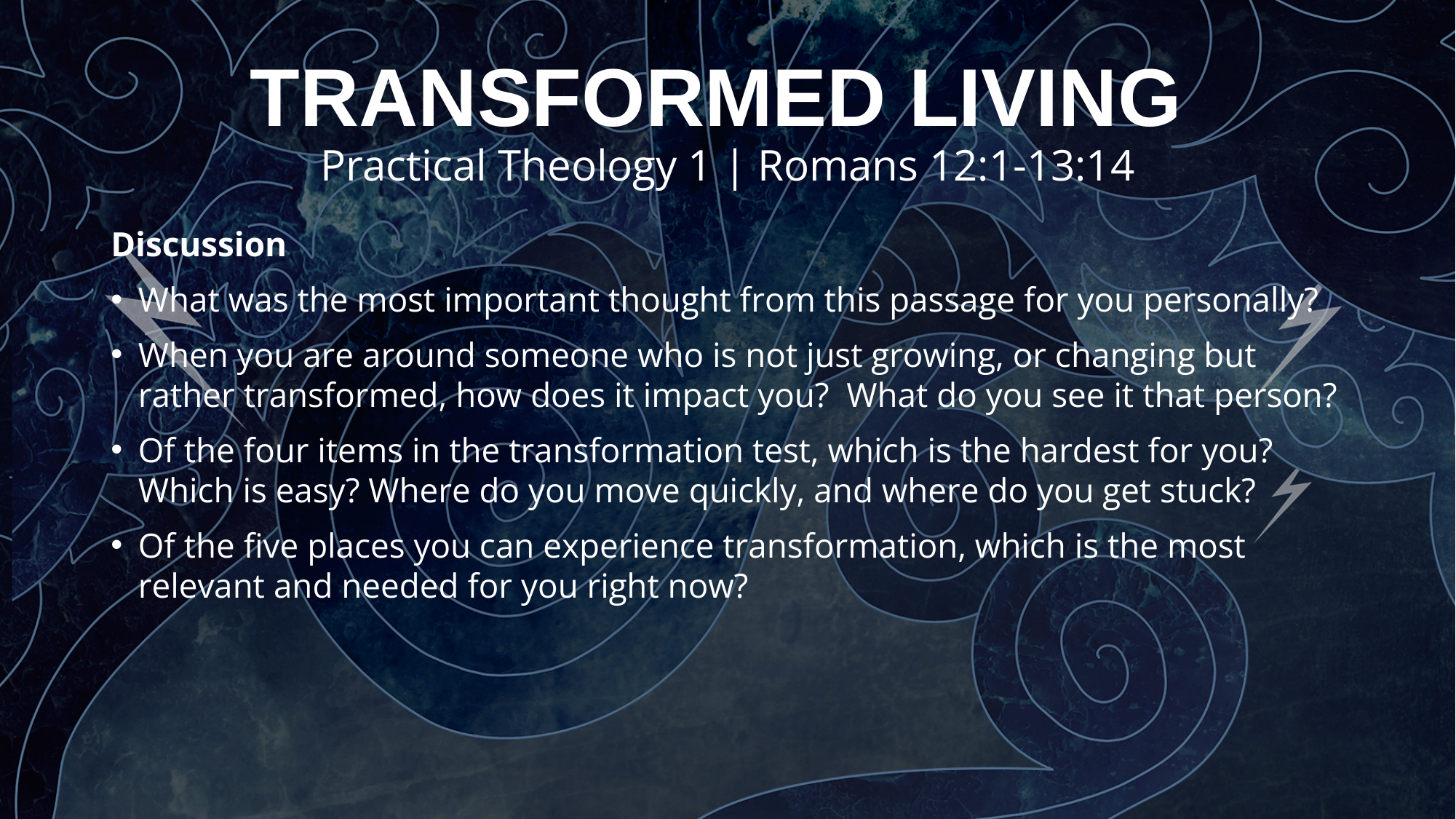

# TRANSFORMED LIVING Practical Theology 1 | Romans 12:1-13:14
Discussion
What was the most important thought from this passage for you personally?
When you are around someone who is not just growing, or changing but rather transformed, how does it impact you?  What do you see it that person?
Of the four items in the transformation test, which is the hardest for you?  Which is easy? Where do you move quickly, and where do you get stuck?
Of the five places you can experience transformation, which is the most relevant and needed for you right now?